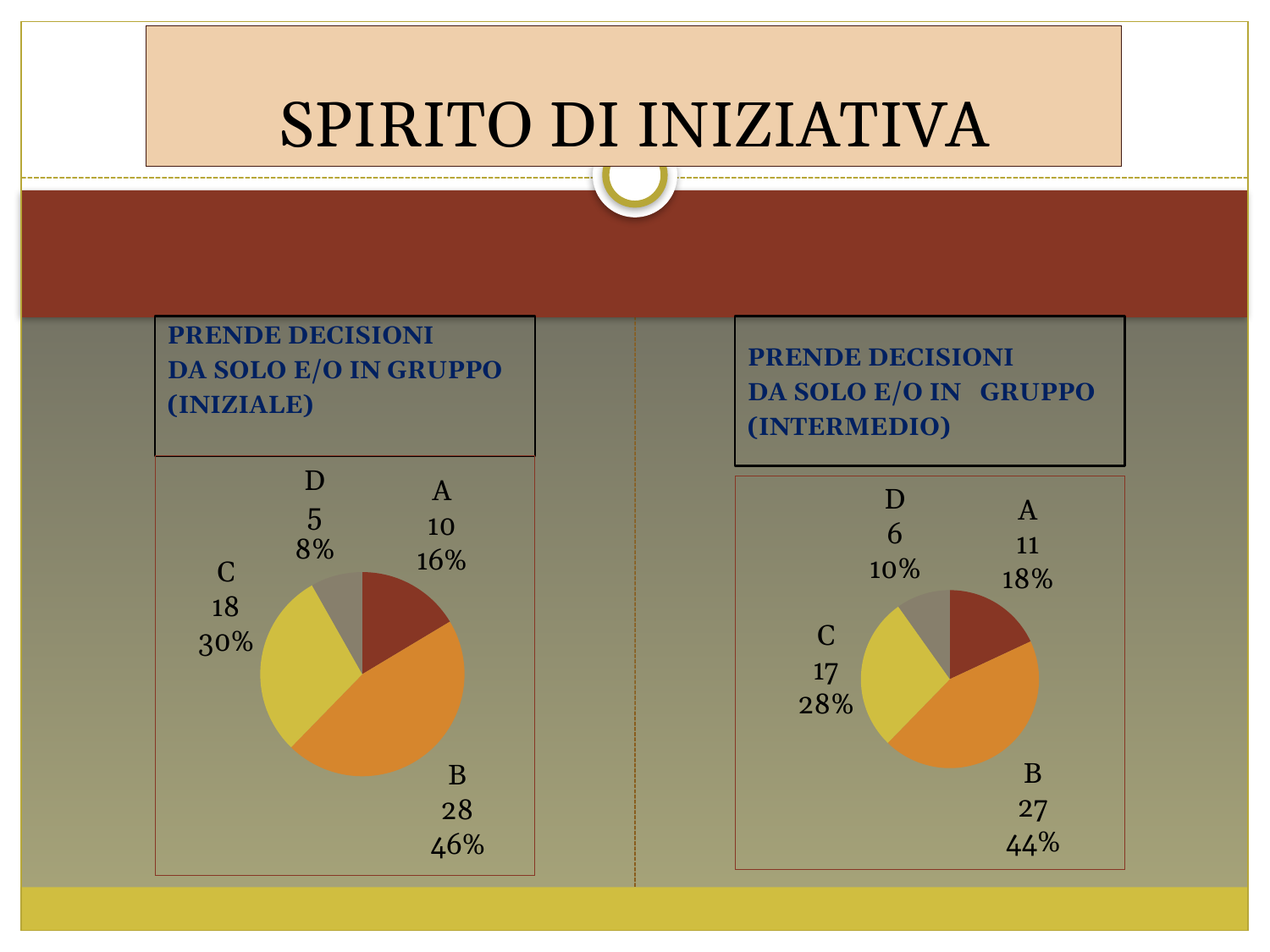

# SPIRITO DI INIZIATIVA
79
PRENDE DECISIONI
DA SOLO E/O IN GRUPPO
(INIZIALE)

PRENDE DECISIONI
DA SOLO E/O IN   GRUPPO
(INTERMEDIO)

### Chart

| Category | Vendite |
|---|---|
| A | 10.0 |
| B | 28.0 |
| C | 18.0 |
| D | 5.0 |

### Chart

| Category | Vendite |
|---|---|
| A | 11.0 |
| B | 27.0 |
| C | 17.0 |
| D | 6.0 |